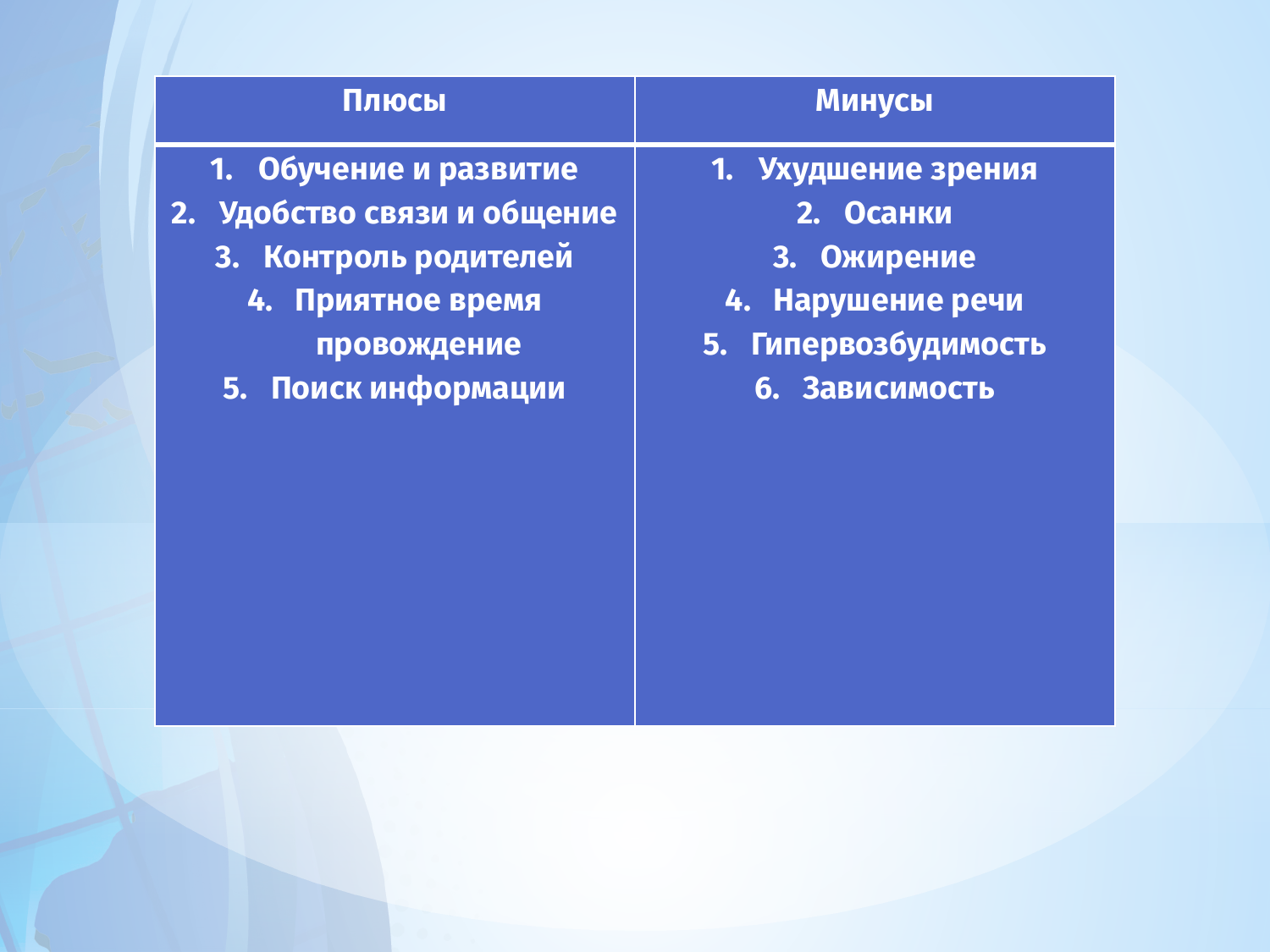

| Плюсы | Минусы |
| --- | --- |
| Обучение и развитие Удобство связи и общение Контроль родителей Приятное время провождение Поиск информации | Ухудшение зрения Осанки Ожирение Нарушение речи Гипервозбудимость Зависимость |